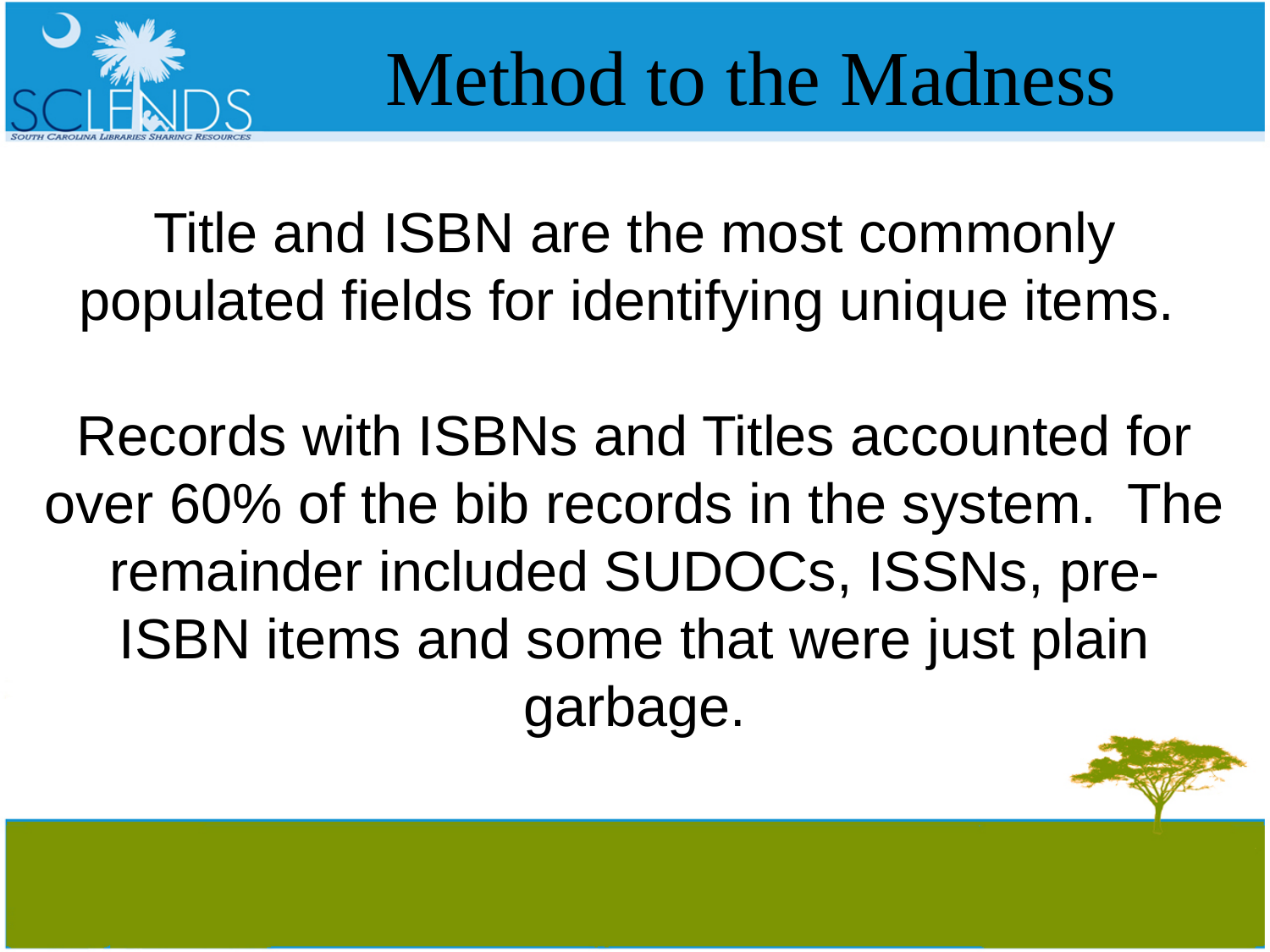

# Method to the Madness
Title and ISBN are the most commonly populated fields for identifying unique items.

Records with ISBNs and Titles accounted for over 60% of the bib records in the system.  The remainder included SUDOCs, ISSNs, pre-ISBN items and some that were just plain garbage.